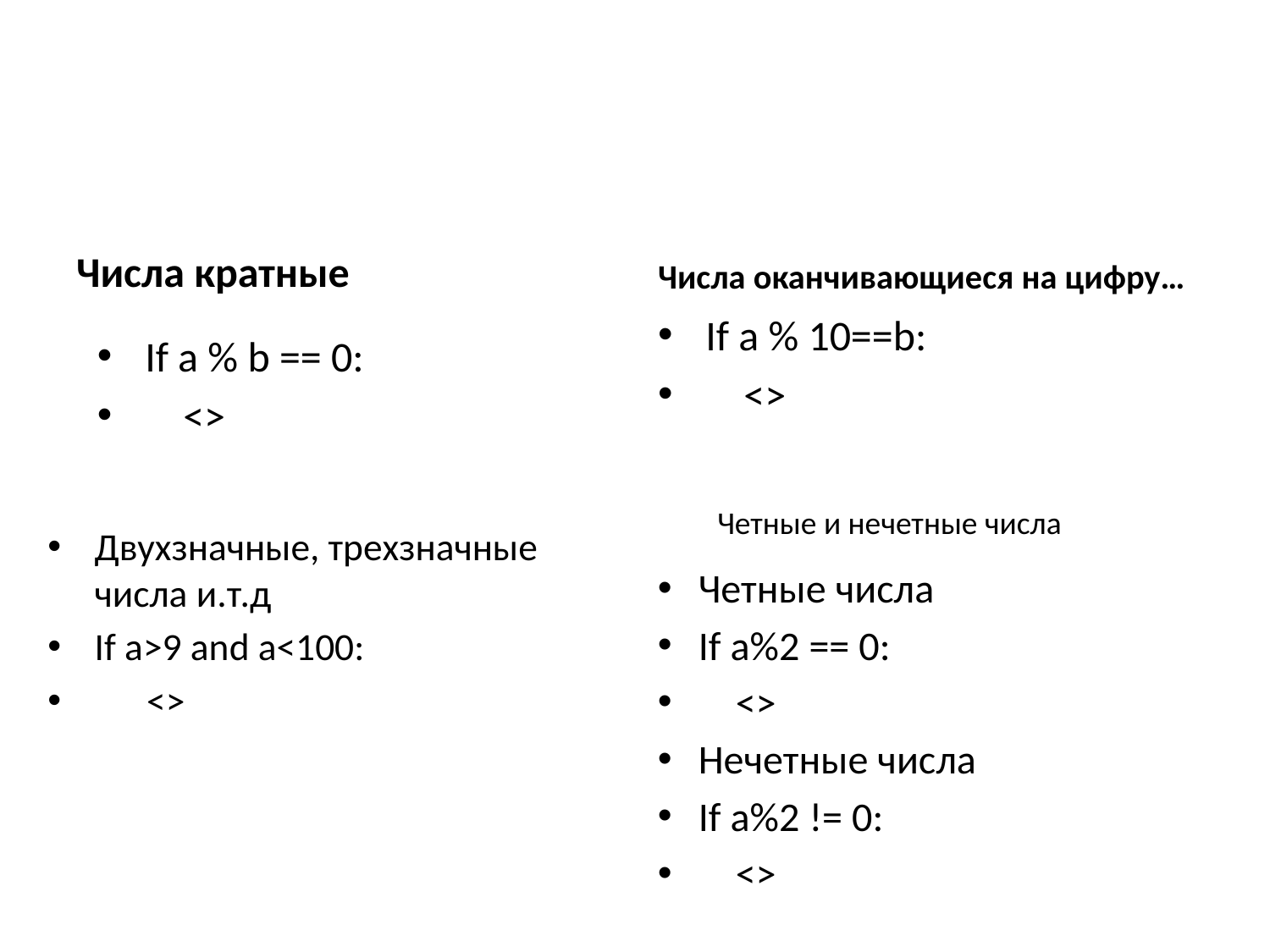

#

Числа оканчивающиеся на цифру…
Числа кратные
If a % 10==b:
    <>
If a % b == 0:
    <>
Четные и нечетные числа
Двухзначные, трехзначные числа и.т.д
If a>9 and a<100:
      <>
Четные числа
If a%2 == 0:
    <>
Нечетные числа
If a%2 != 0:
    <>